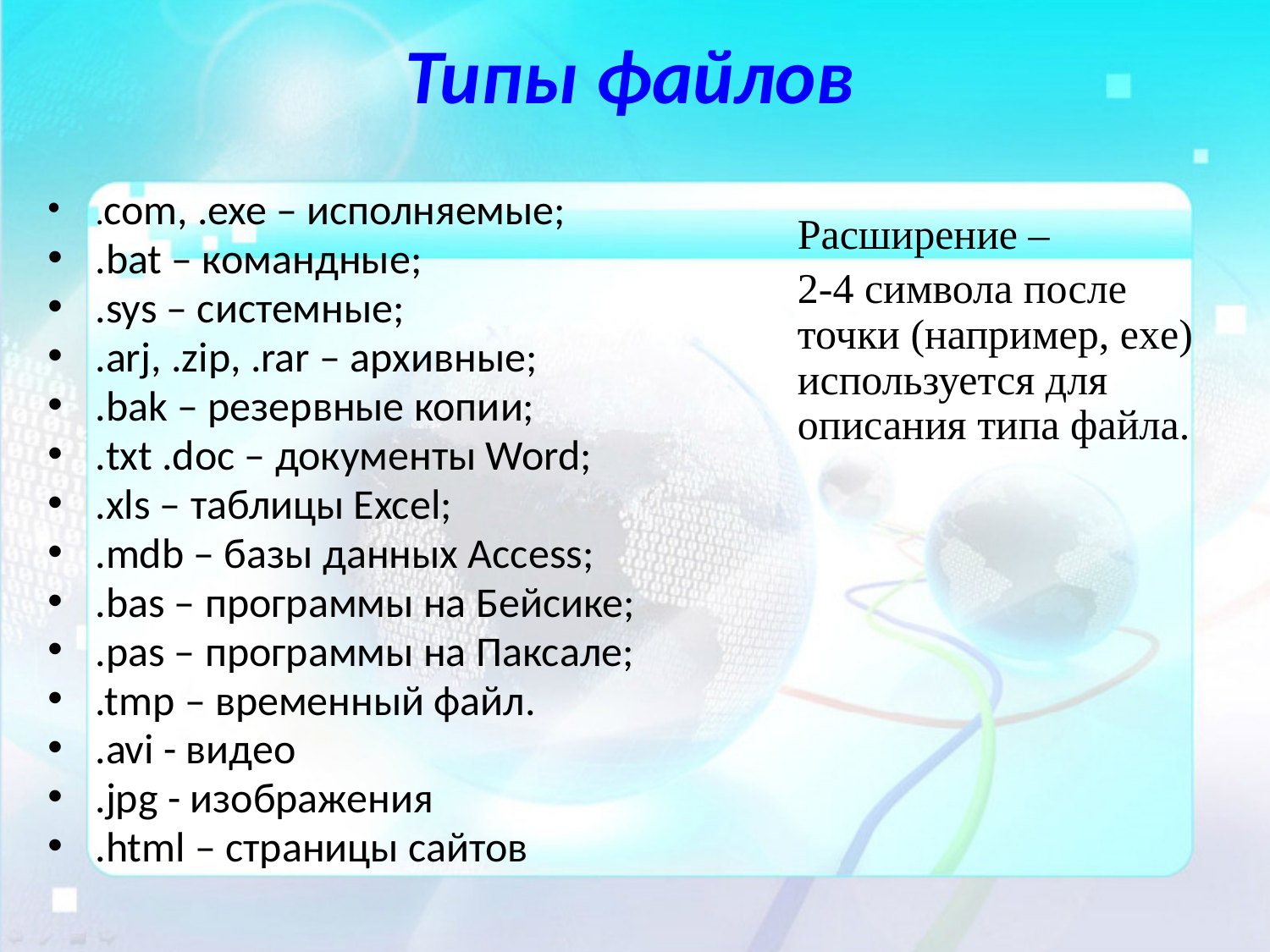

# Типы файлов
.com, .exe – исполняемые;
.bat – командные;
.sys – системные;
.arj, .zip, .rar – архивные;
.bak – резервные копии;
.txt .doc – документы Word;
.xls – таблицы Excel;
.mdb – базы данных Access;
.bas – программы на Бейсике;
.pas – программы на Паксале;
.tmp – временный файл.
.avi - видео
.jpg - изображения
.html – страницы сайтов
Расширение –
2-4 символа после точки (например, exe) используется для описания типа файла.